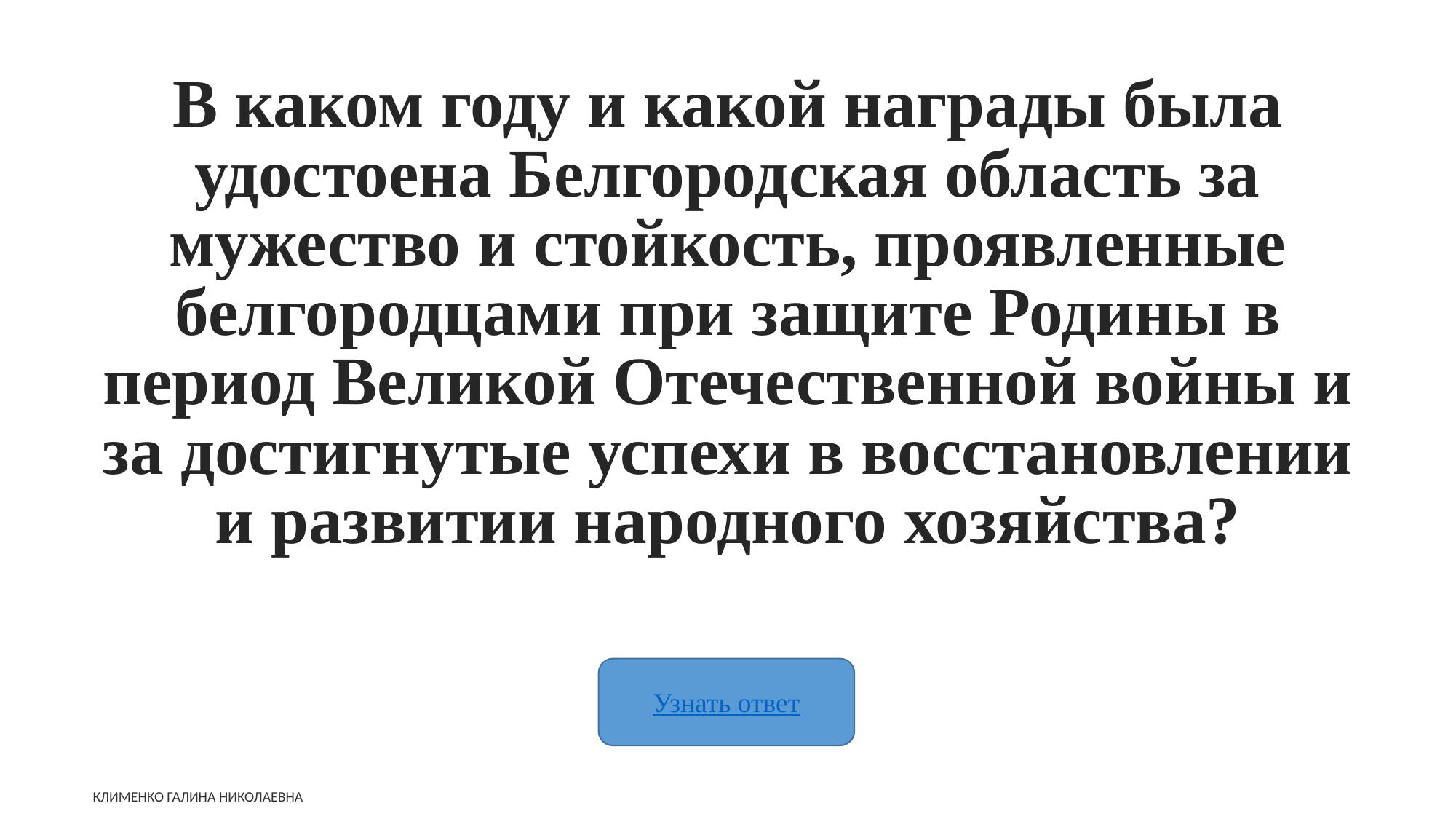

В каком году и какой награды была удостоена Белгородская область за мужество и стойкость, проявленные белгородцами при защите Родины в период Великой Отечественной войны и за достигнутые успехи в восстановлении и развитии народного хозяйства?

Узнать ответ
Клименко Галина Николаевна